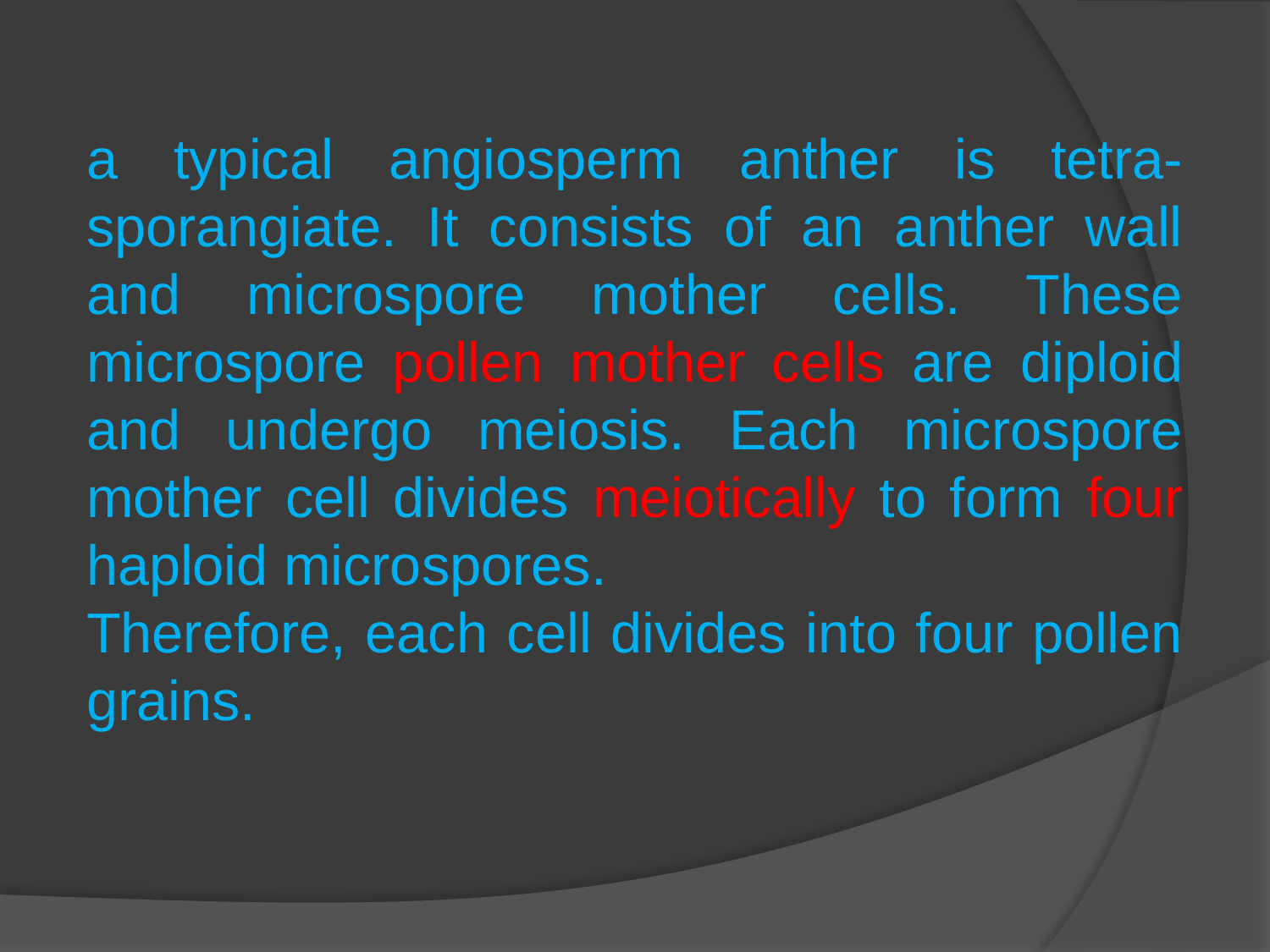

a typical angiosperm anther is tetra-sporangiate. It consists of an anther wall and microspore mother cells. These microspore pollen mother cells are diploid and undergo meiosis. Each microspore mother cell divides meiotically to form four haploid microspores.
Therefore, each cell divides into four pollen grains.